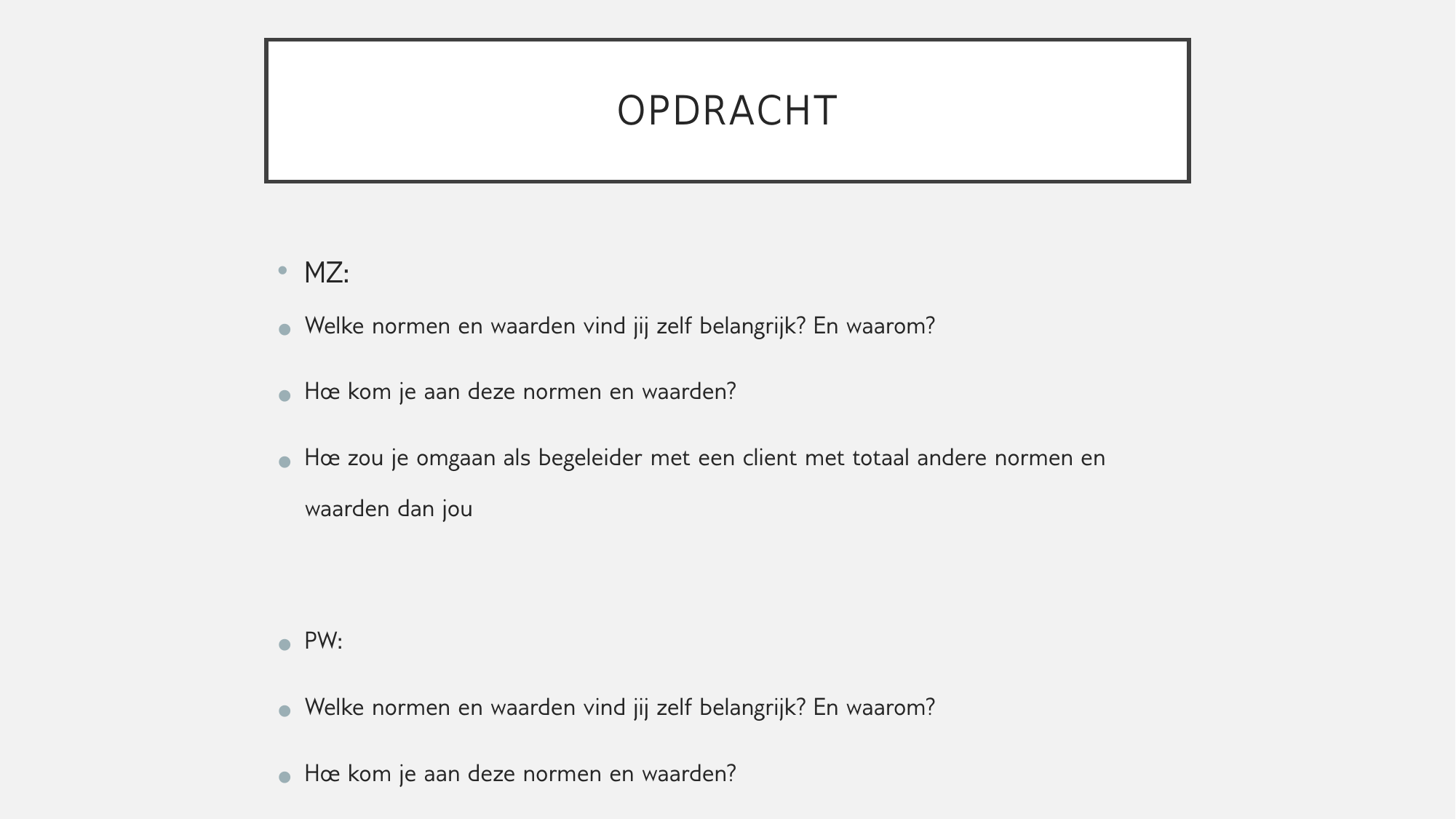

# opdracht
MZ:
Welke normen en waarden vind jij zelf belangrijk? En waarom?
Hoe kom je aan deze normen en waarden?
Hoe zou je omgaan als begeleider met een client met totaal andere normen en waarden dan jou

PW:
Welke normen en waarden vind jij zelf belangrijk? En waarom?
Hoe kom je aan deze normen en waarden?
Hoe zou je omgaan als begeleider met ouders van een kindje op de kinderopvang die totaal andere waarden en normen hebben dan jou